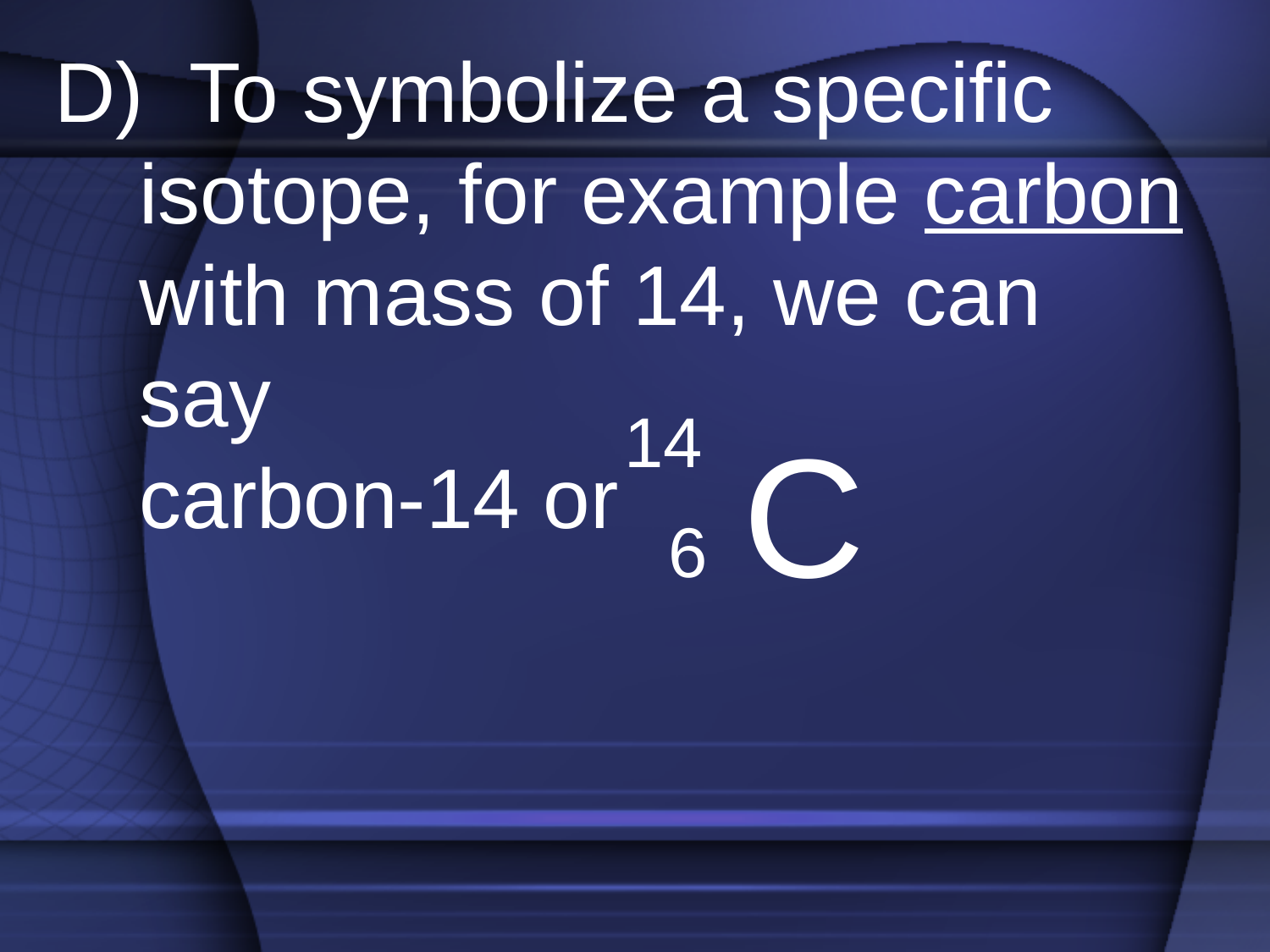

D)  To symbolize a specific isotope, for example carbon with mass of 14, we can say
carbon-14 or
14
C
6